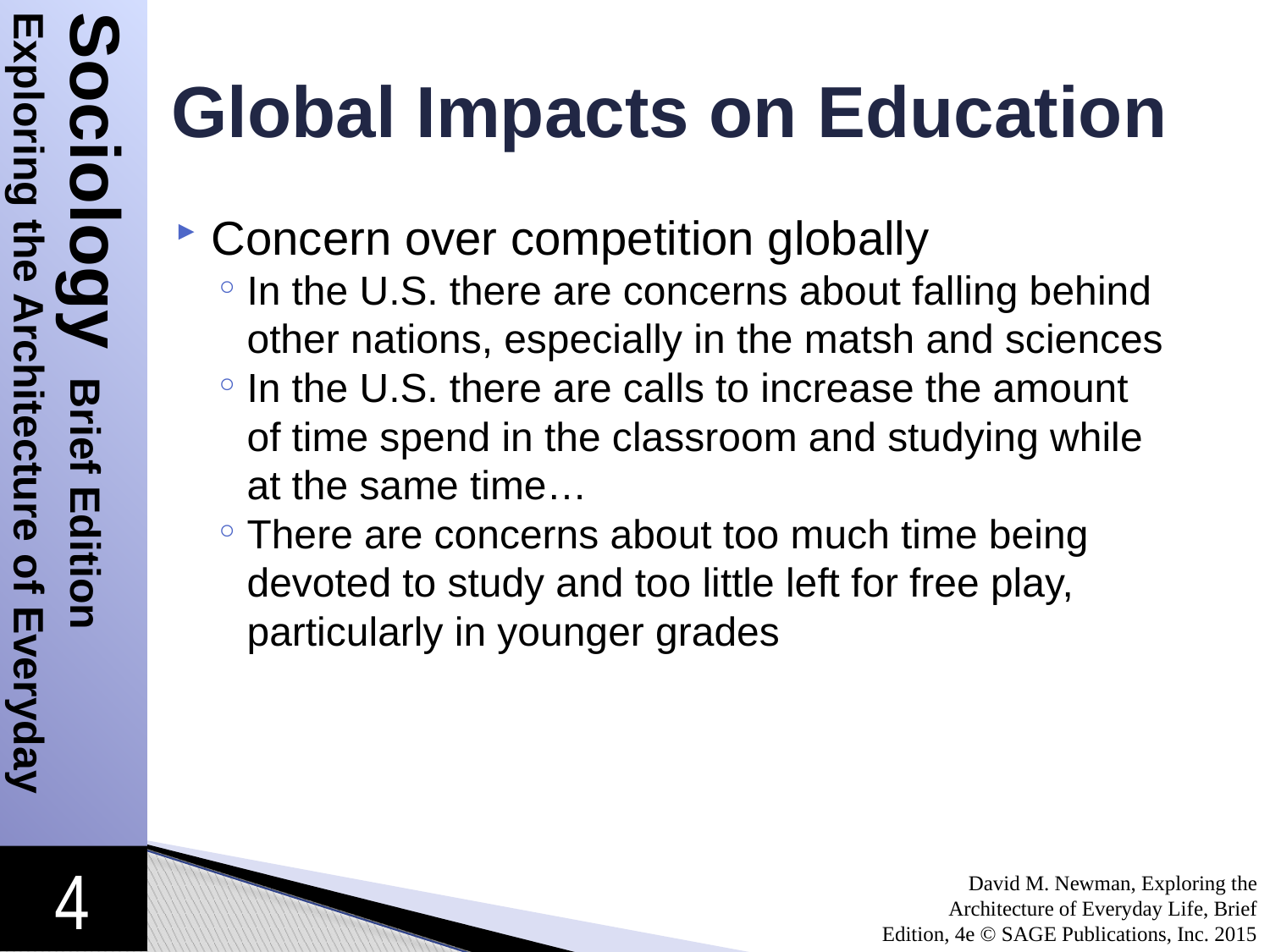

# Global Impacts on Education
Concern over competition globally
In the U.S. there are concerns about falling behind other nations, especially in the matsh and sciences
In the U.S. there are calls to increase the amount of time spend in the classroom and studying while at the same time…
There are concerns about too much time being devoted to study and too little left for free play, particularly in younger grades

David M. Newman, Exploring the Architecture of Everyday Life, Brief Edition, 4e © SAGE Publications, Inc. 2015